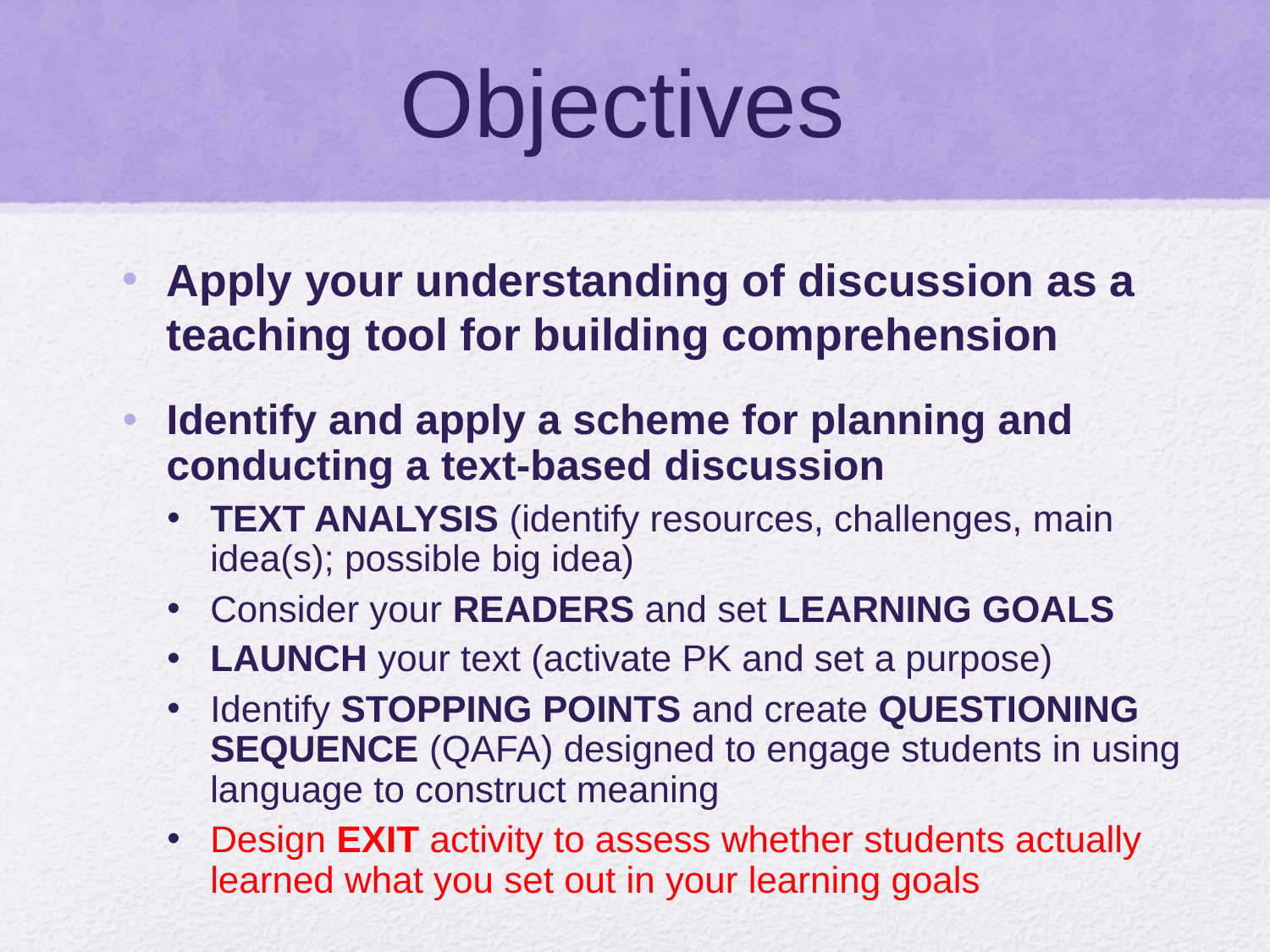

# Objectives
Apply your understanding of discussion as a teaching tool for building comprehension
Identify and apply a scheme for planning and conducting a text-based discussion
TEXT ANALYSIS (identify resources, challenges, main idea(s); possible big idea)
Consider your READERS and set LEARNING GOALS
LAUNCH your text (activate PK and set a purpose)
Identify STOPPING POINTS and create QUESTIONING SEQUENCE (QAFA) designed to engage students in using language to construct meaning
Design EXIT activity to assess whether students actually learned what you set out in your learning goals